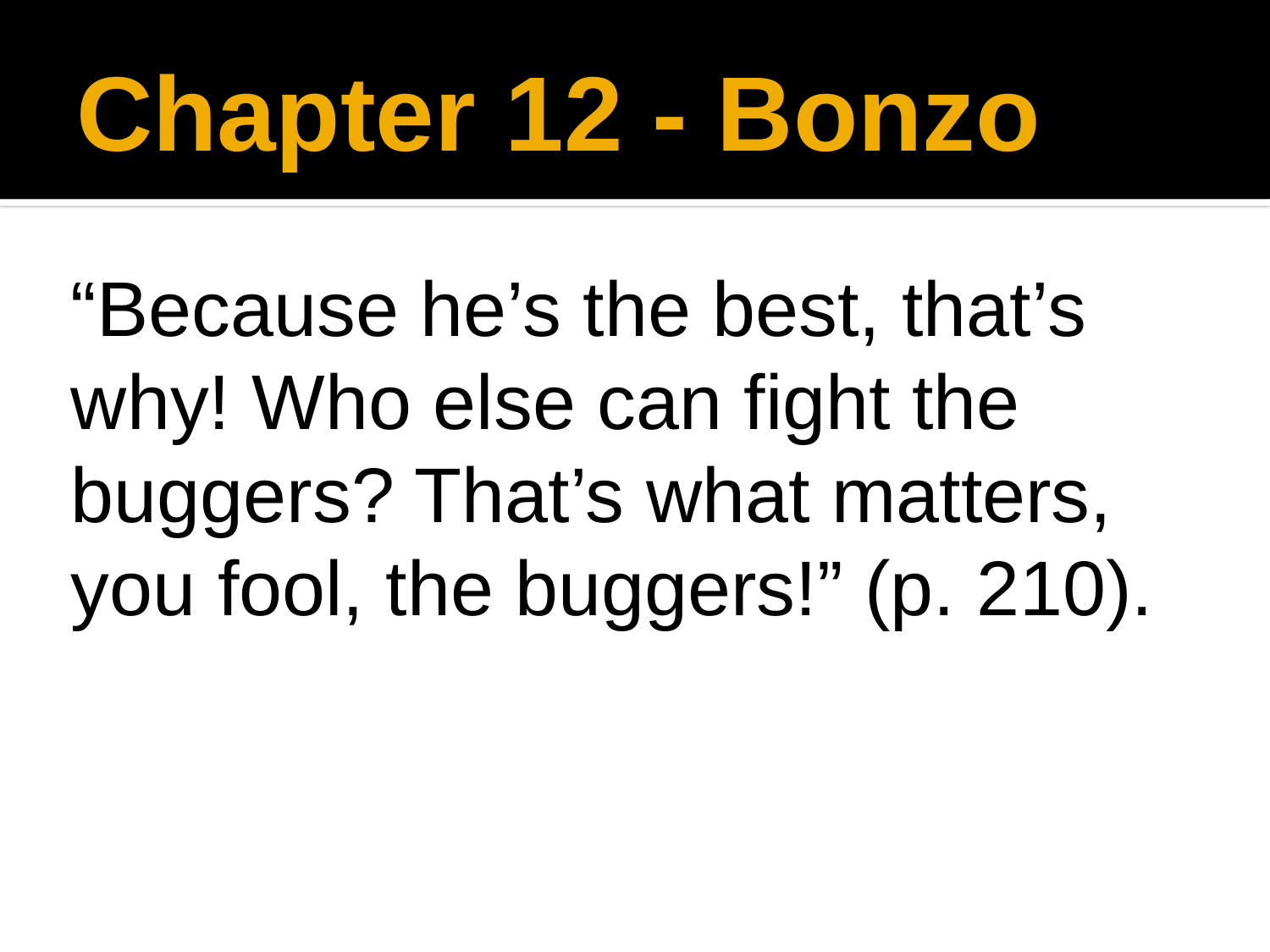

# Chapter 12 - Bonzo
“Because he’s the best, that’s why! Who else can fight the buggers? That’s what matters, you fool, the buggers!” (p. 210).